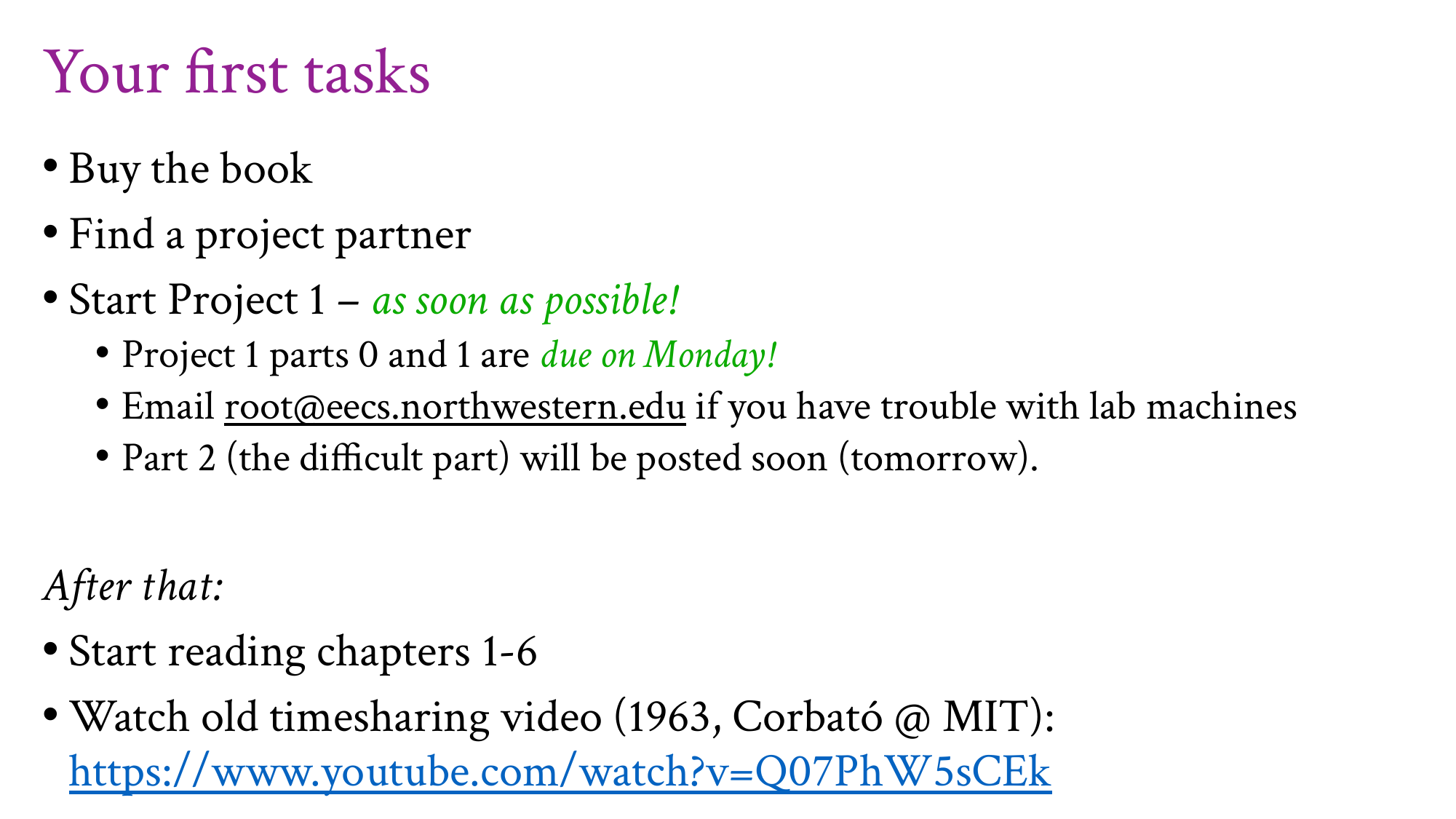

# Your first tasks
Buy the book
Find a project partner
Start Project 1 – as soon as possible!
Project 1 parts 0 and 1 are due on Monday!
Email root@eecs.northwestern.edu if you have trouble with lab machines
Part 2 (the difficult part) will be posted soon (tomorrow).

After that:
Start reading chapters 1-6
Watch old timesharing video (1963, Corbató @ MIT): https://www.youtube.com/watch?v=Q07PhW5sCEk